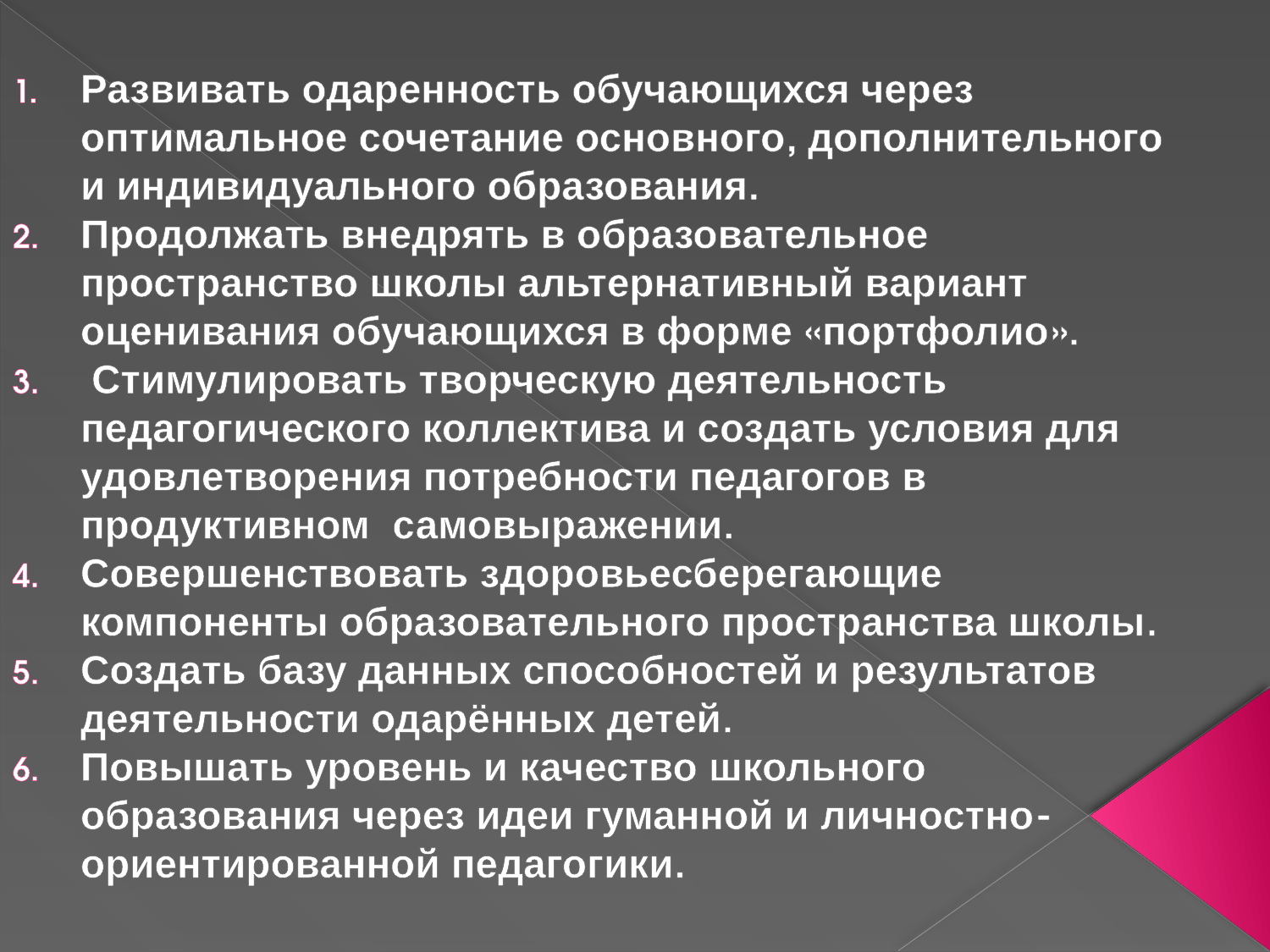

Развивать одаренность обучающихся через оптимальное сочетание основного, дополнительного и индивидуального образования.
Продолжать внедрять в образовательное пространство школы альтернативный вариант оценивания обучающихся в форме «портфолио».
 Стимулировать творческую деятельность педагогического коллектива и создать условия для удовлетворения потребности педагогов в продуктивном  самовыражении.
Совершенствовать здоровьесберегающие  компоненты образовательного пространства школы.
Создать базу данных способностей и результатов деятельности одарённых детей.
Повышать уровень и качество школьного образования через идеи гуманной и личностно- ориентированной педагогики.